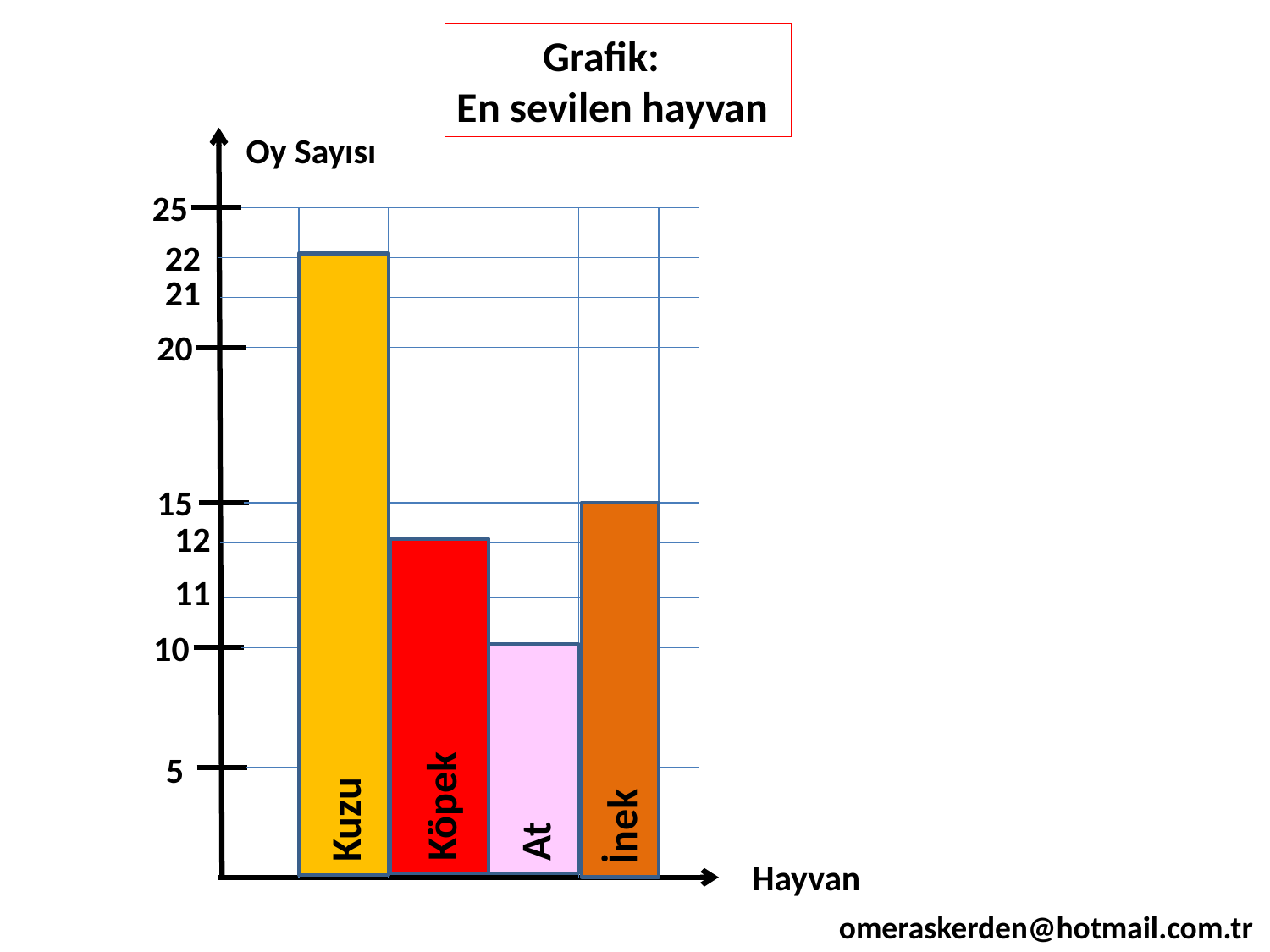

Grafik:
En sevilen hayvan
Oy Sayısı
25
22
Kuzu
21
20
15
İnek
12
Köpek
11
10
At
5
Hayvan
omeraskerden@hotmail.com.tr